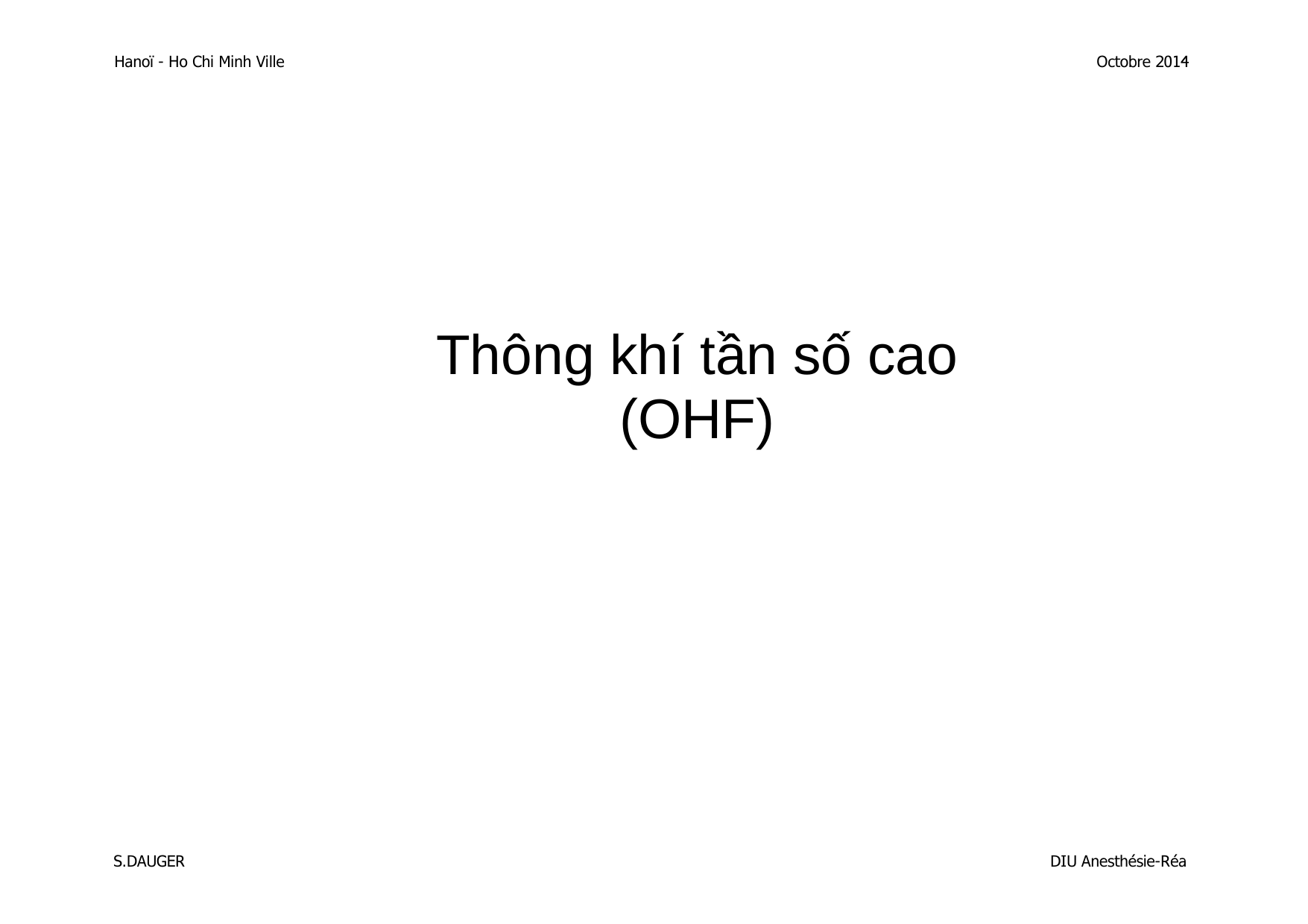

Hanoï - Ho Chi Minh Ville

Octobre 2014

Thông khí tần số cao
(OHF)
S.DAUGER

DIU Anesthésie-Réa